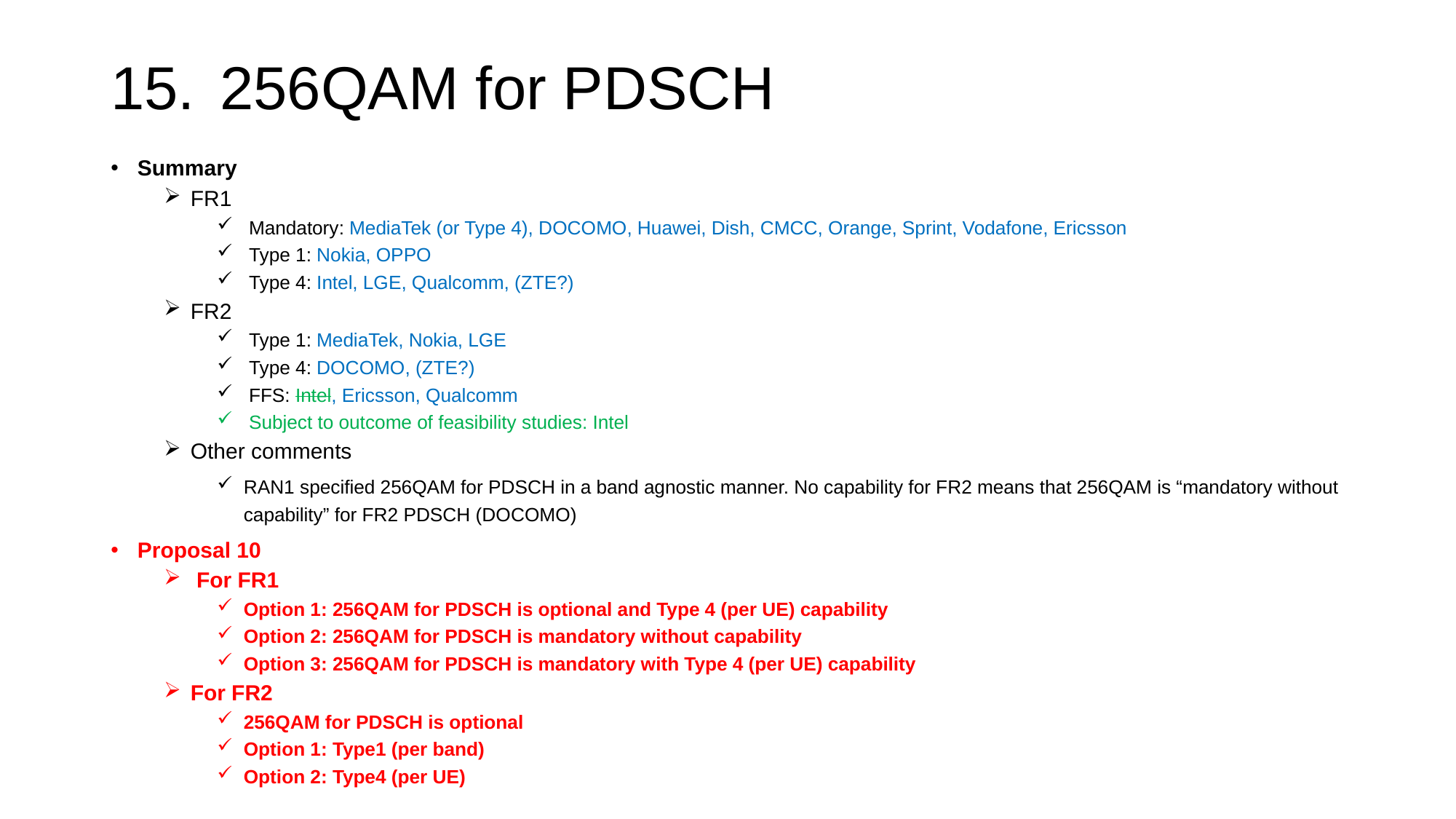

# 15.	256QAM for PDSCH
Summary
FR1
 Mandatory: MediaTek (or Type 4), DOCOMO, Huawei, Dish, CMCC, Orange, Sprint, Vodafone, Ericsson
 Type 1: Nokia, OPPO
 Type 4: Intel, LGE, Qualcomm, (ZTE?)
FR2
 Type 1: MediaTek, Nokia, LGE
 Type 4: DOCOMO, (ZTE?)
 FFS: Intel, Ericsson, Qualcomm
 Subject to outcome of feasibility studies: Intel
Other comments
RAN1 specified 256QAM for PDSCH in a band agnostic manner. No capability for FR2 means that 256QAM is “mandatory without capability” for FR2 PDSCH (DOCOMO)
Proposal 10
 For FR1
Option 1: 256QAM for PDSCH is optional and Type 4 (per UE) capability
Option 2: 256QAM for PDSCH is mandatory without capability
Option 3: 256QAM for PDSCH is mandatory with Type 4 (per UE) capability
For FR2
256QAM for PDSCH is optional
Option 1: Type1 (per band)
Option 2: Type4 (per UE)